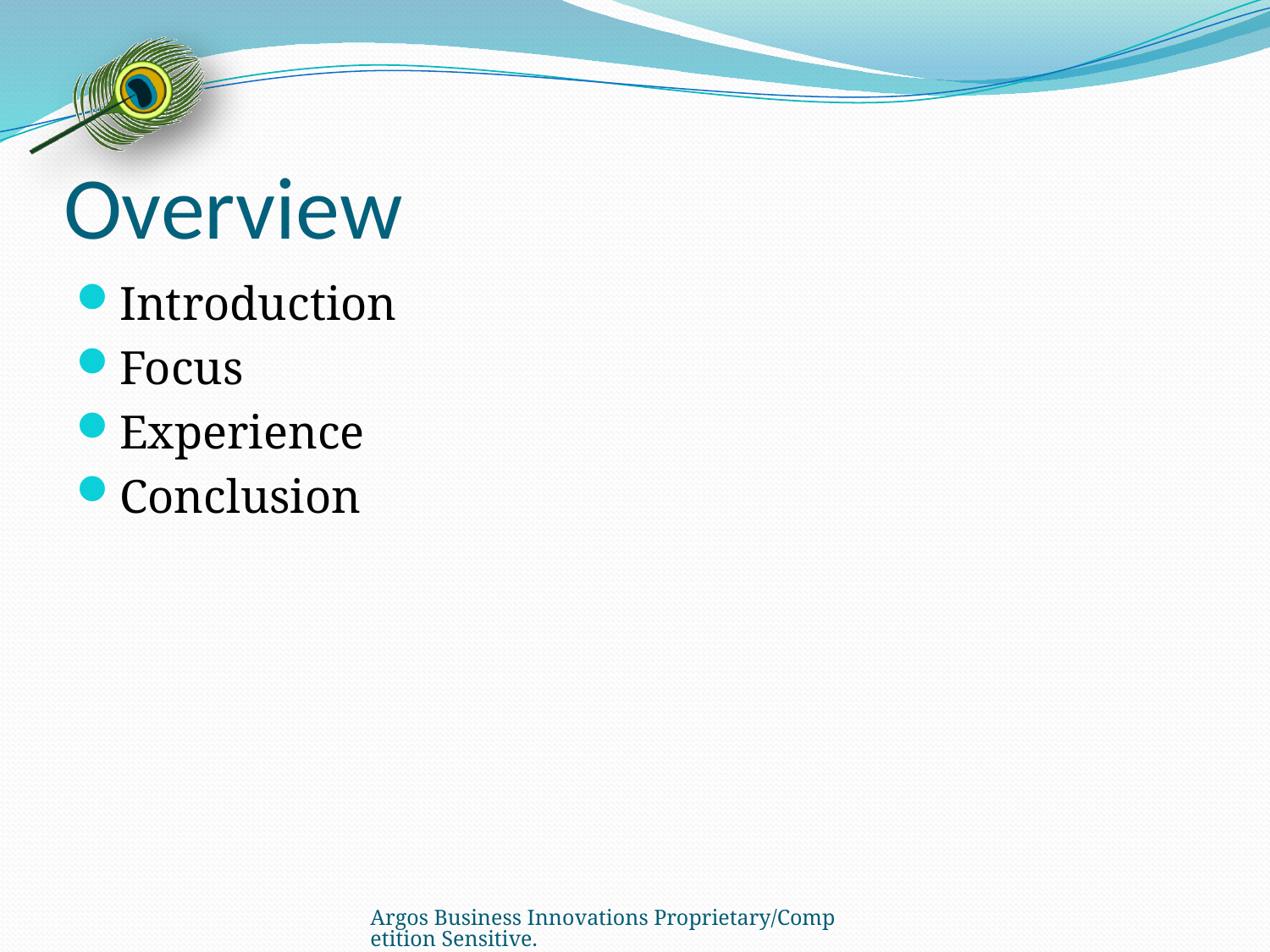

# Overview
Introduction
Focus
Experience
Conclusion
Argos Business Innovations Proprietary/Competition Sensitive.